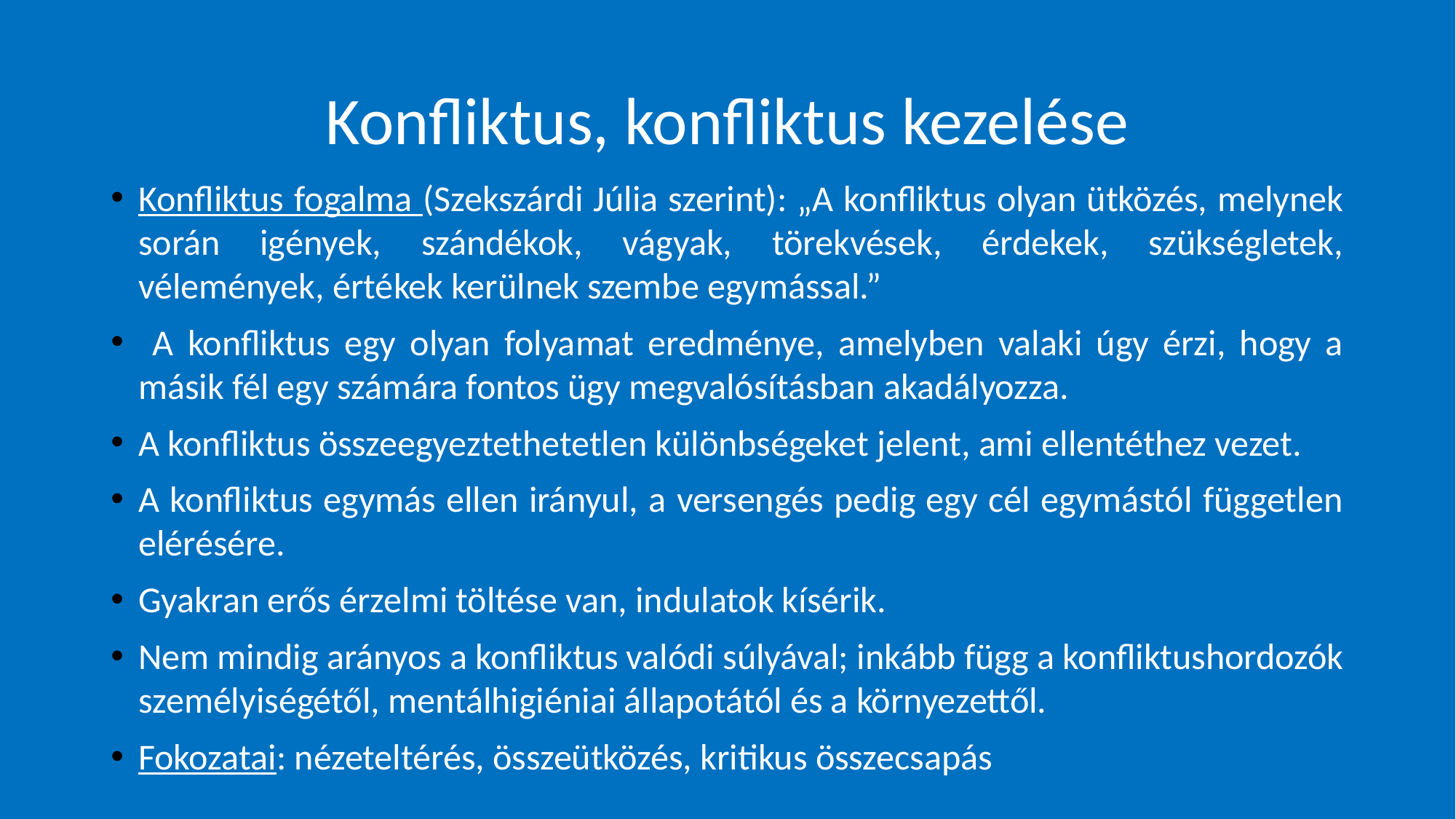

# Konfliktus, konfliktus kezelése
Konfliktus fogalma (Szekszárdi Júlia szerint): „A konfliktus olyan ütközés, melynek során igények, szándékok, vágyak, törekvések, érdekek, szükségletek, vélemények, értékek kerülnek szembe egymással.”
 A konfliktus egy olyan folyamat eredménye, amelyben valaki úgy érzi, hogy a másik fél egy számára fontos ügy megvalósításban akadályozza.
A konfliktus összeegyeztethetetlen különbségeket jelent, ami ellentéthez vezet.
A konfliktus egymás ellen irányul, a versengés pedig egy cél egymástól független elérésére.
Gyakran erős érzelmi töltése van, indulatok kísérik.
Nem mindig arányos a konfliktus valódi súlyával; inkább függ a konfliktushordozók személyiségétől, mentálhigiéniai állapotától és a környezettől.
Fokozatai: nézeteltérés, összeütközés, kritikus összecsapás